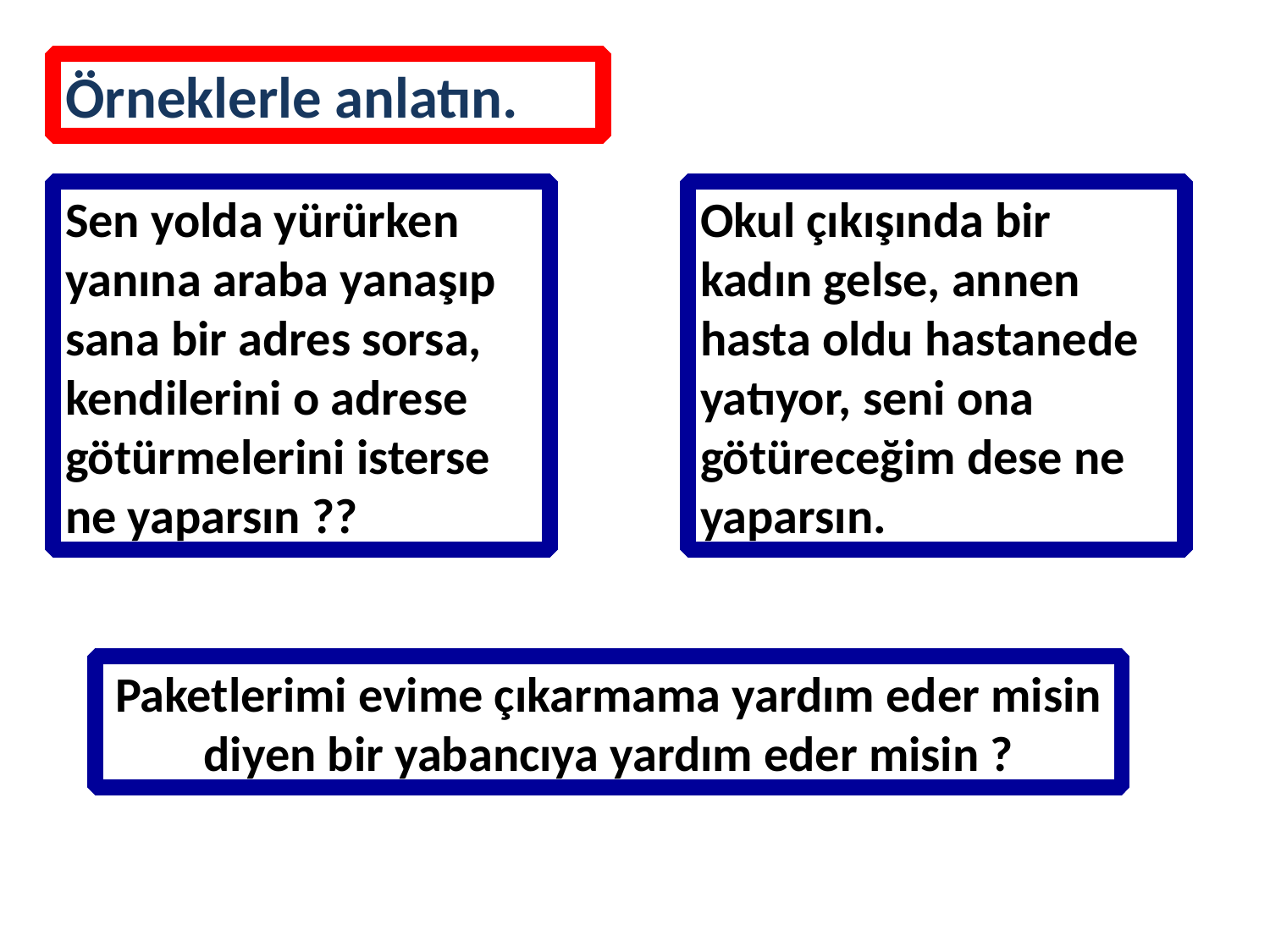

Örneklerle anlatın.
Sen yolda yürürken yanına araba yanaşıp sana bir adres sorsa, kendilerini o adrese götürmelerini isterse ne yaparsın ??
Okul çıkışında bir kadın gelse, annen hasta oldu hastanede yatıyor, seni ona götüreceğim dese ne yaparsın.
Paketlerimi evime çıkarmama yardım eder misin diyen bir yabancıya yardım eder misin ?